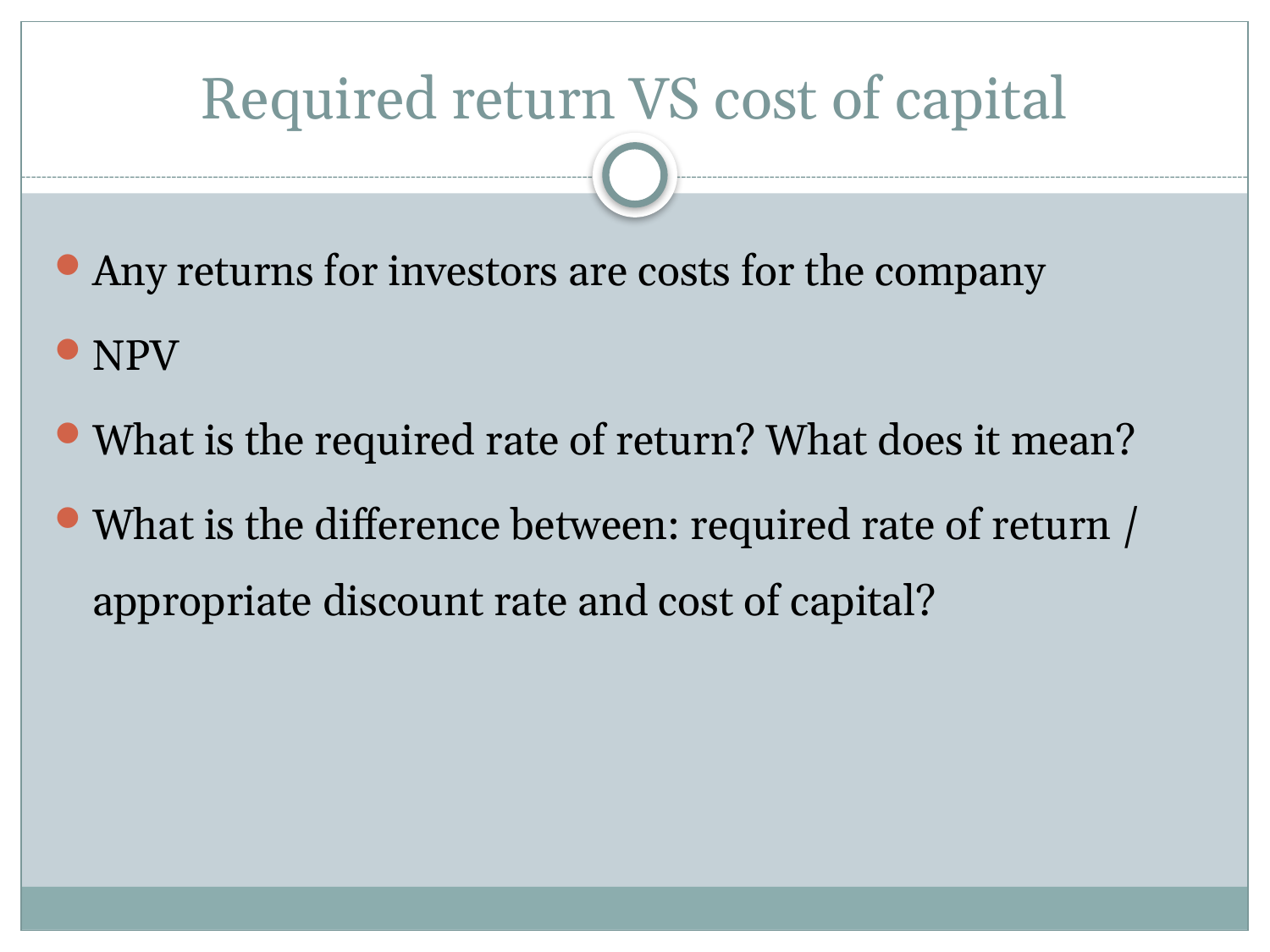

# Required return VS cost of capital
Any returns for investors are costs for the company
NPV
What is the required rate of return? What does it mean?
What is the difference between: required rate of return / appropriate discount rate and cost of capital?